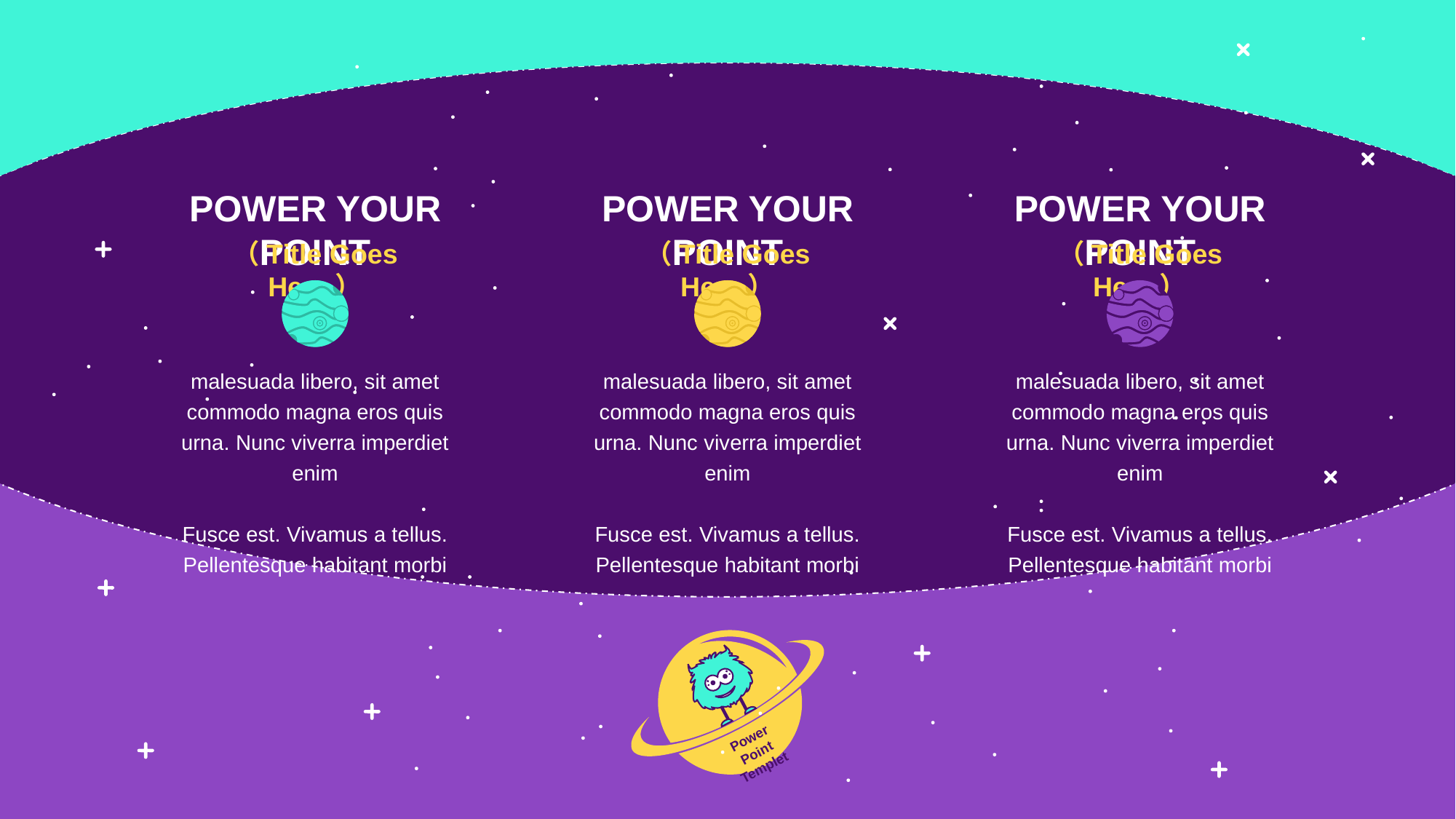

POWER YOUR POINT
POWER YOUR POINT
POWER YOUR POINT
（Title Goes Here）
（Title Goes Here）
（Title Goes Here）

malesuada libero, sit amet commodo magna eros quis urna. Nunc viverra imperdiet enim

Fusce est. Vivamus a tellus. Pellentesque habitant morbi
malesuada libero, sit amet commodo magna eros quis urna. Nunc viverra imperdiet enim

Fusce est. Vivamus a tellus. Pellentesque habitant morbi
malesuada libero, sit amet commodo magna eros quis urna. Nunc viverra imperdiet enim

Fusce est. Vivamus a tellus. Pellentesque habitant morbi

Power Point Templet